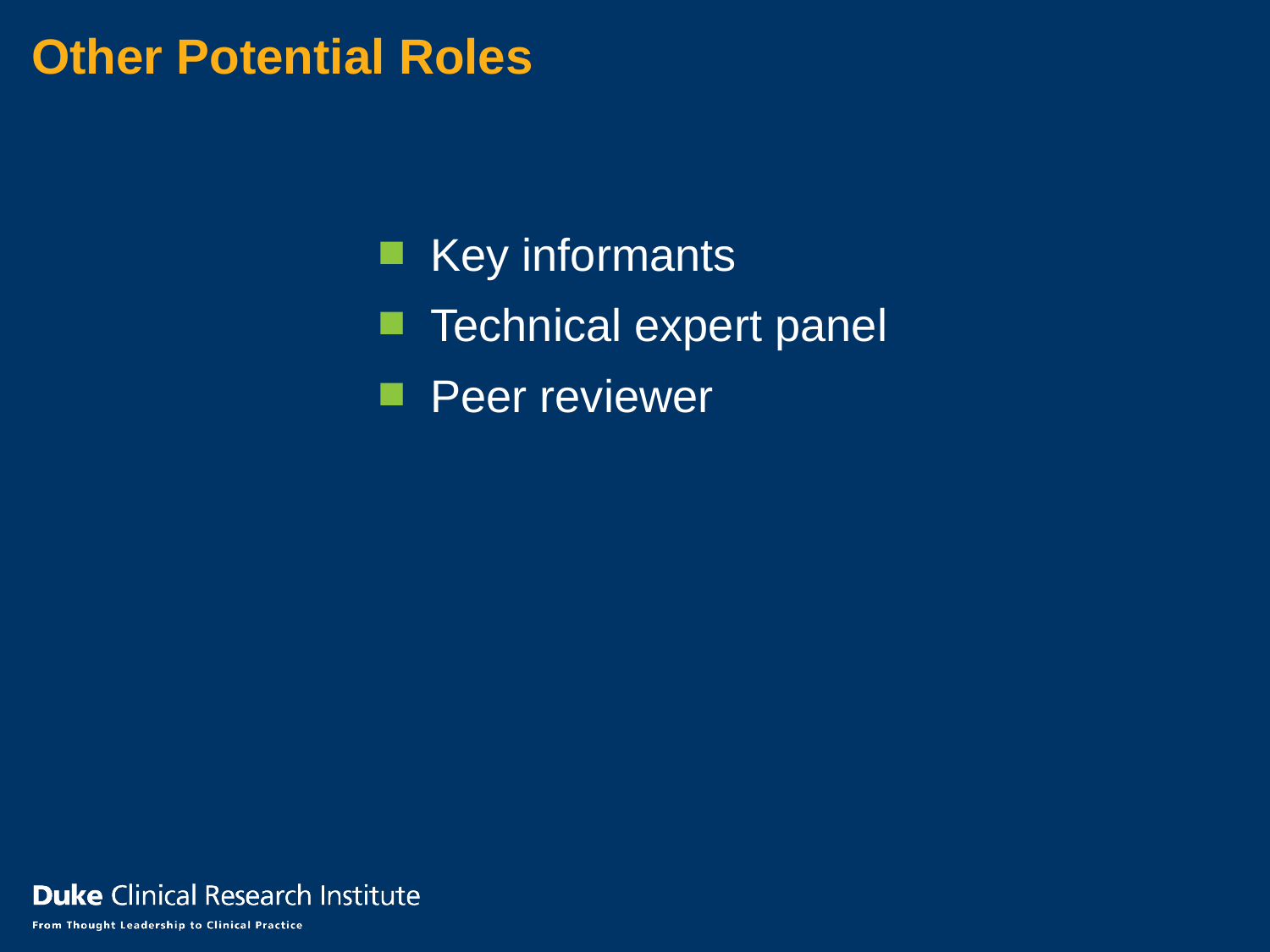

Other Potential Roles
Key informants
Technical expert panel
Peer reviewer